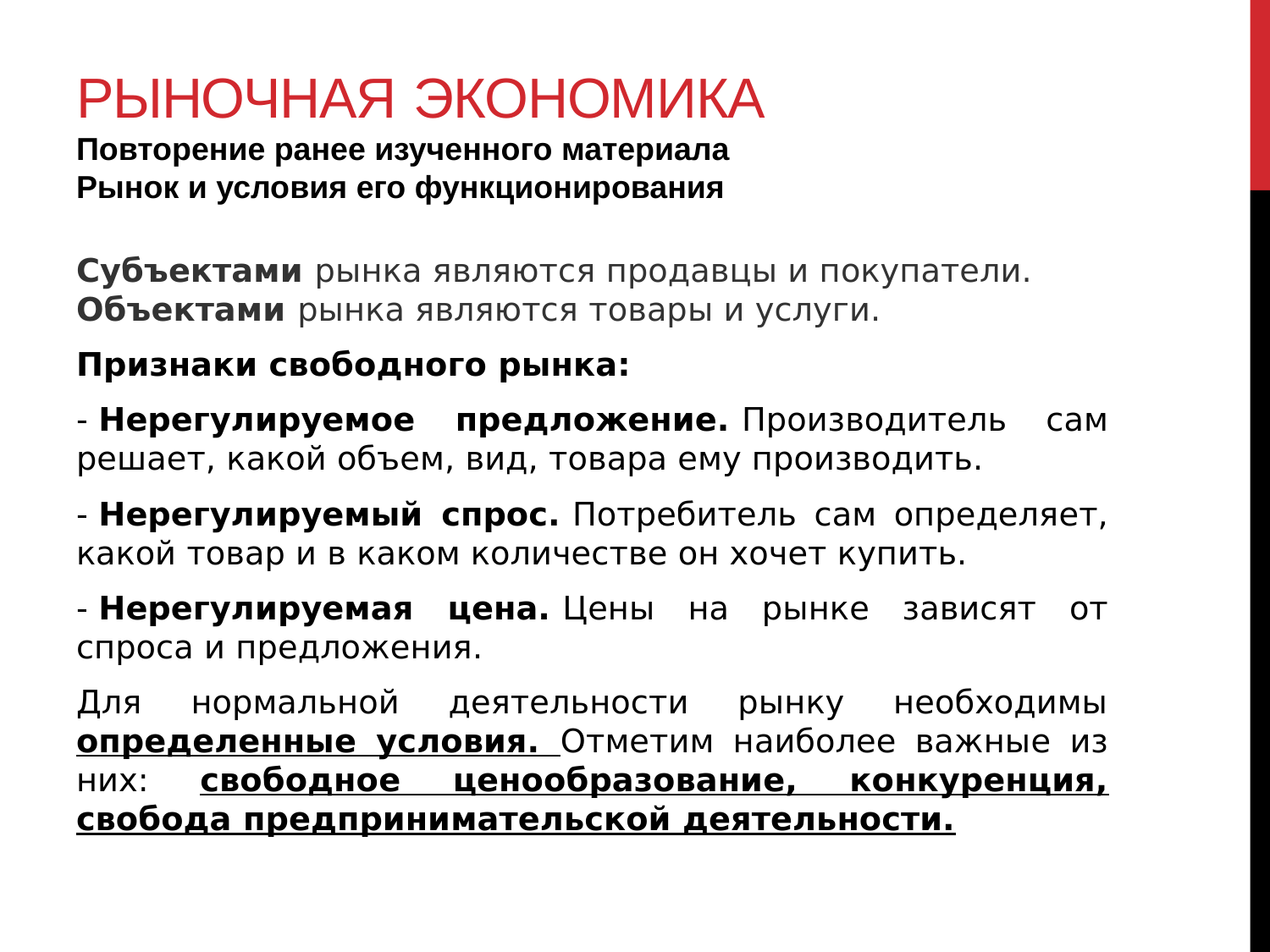

# Рыночная экономика Повторение ранее изученного материала Рынок и условия его функционирования
Субъектами рынка являются продавцы и покупатели. Объектами рынка являются товары и услуги.
Признаки свободного рынка:
- Нерегулируемое предложение. Производитель сам решает, какой объем, вид, товара ему производить.
- Нерегулируемый спрос. Потребитель сам определяет, какой товар и в каком количестве он хочет купить.
- Нерегулируемая цена. Цены на рынке зависят от спроса и предложения.
Для нормальной деятельности рынку необходимы определенные условия. Отметим наиболее важные из них: свободное ценообразование, конкуренция, свобода предпринимательской деятельности.